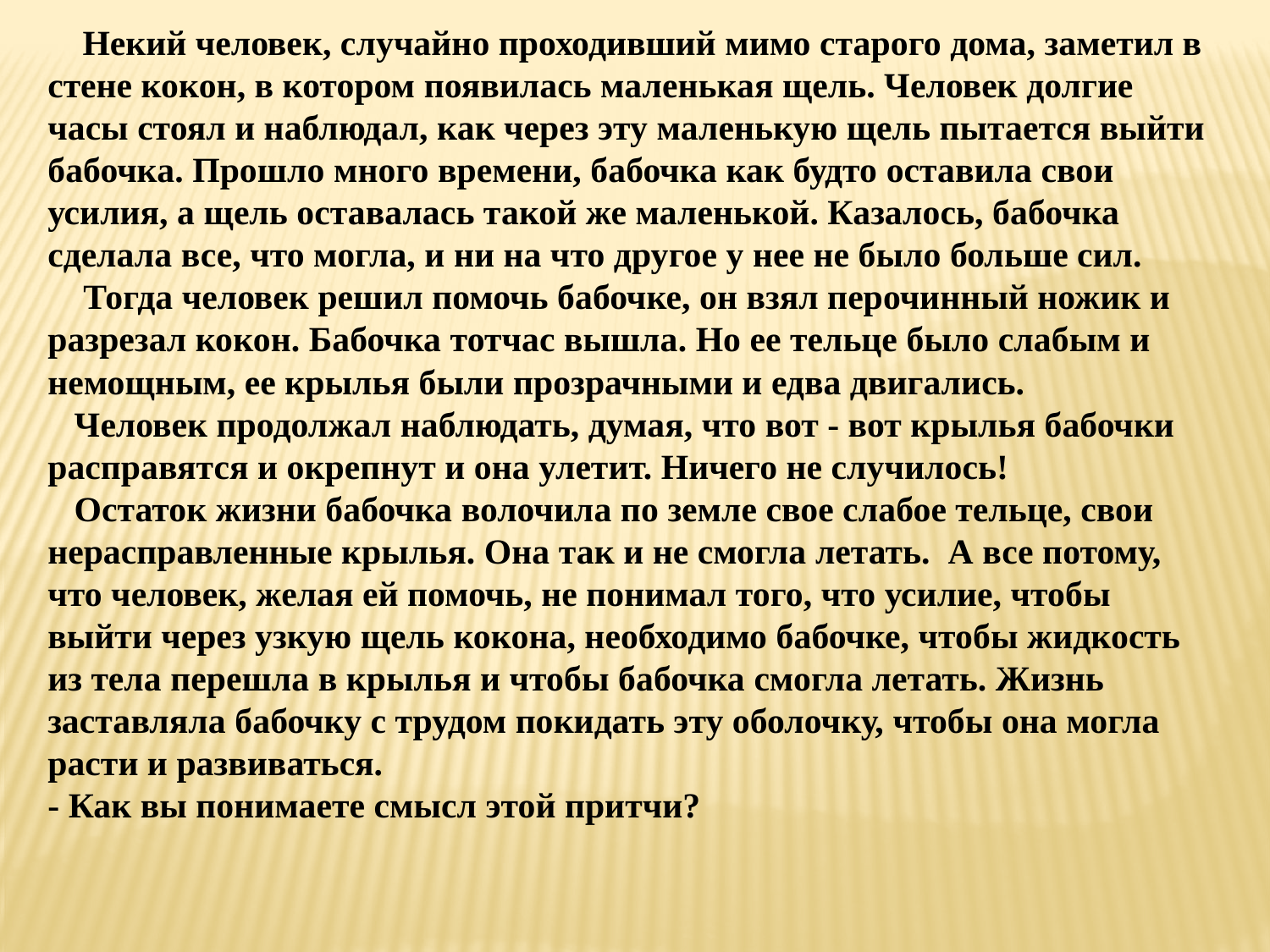

Некий человек, случайно проходивший мимо старого дома, заметил в стене кокон, в котором появилась маленькая щель. Человек долгие часы стоял и наблюдал, как через эту маленькую щель пытается выйти бабочка. Прошло много времени, бабочка как будто оставила свои усилия, а щель оставалась такой же маленькой. Казалось, бабочка сделала все, что могла, и ни на что другое у нее не было больше сил.
    Тогда человек решил помочь бабочке, он взял перочинный ножик и разрезал кокон. Бабочка тотчас вышла. Но ее тельце было слабым и немощным, ее крылья были прозрачными и едва двигались.
   Человек продолжал наблюдать, думая, что вот - вот крылья бабочки расправятся и окрепнут и она улетит. Ничего не случилось!
   Остаток жизни бабочка волочила по земле свое слабое тельце, свои нерасправленные крылья. Она так и не смогла летать.  А все потому, что человек, желая ей помочь, не понимал того, что усилие, чтобы выйти через узкую щель кокона, необходимо бабочке, чтобы жидкость из тела перешла в крылья и чтобы бабочка смогла летать. Жизнь заставляла бабочку с трудом покидать эту оболочку, чтобы она могла расти и развиваться.
- Как вы понимаете смысл этой притчи?